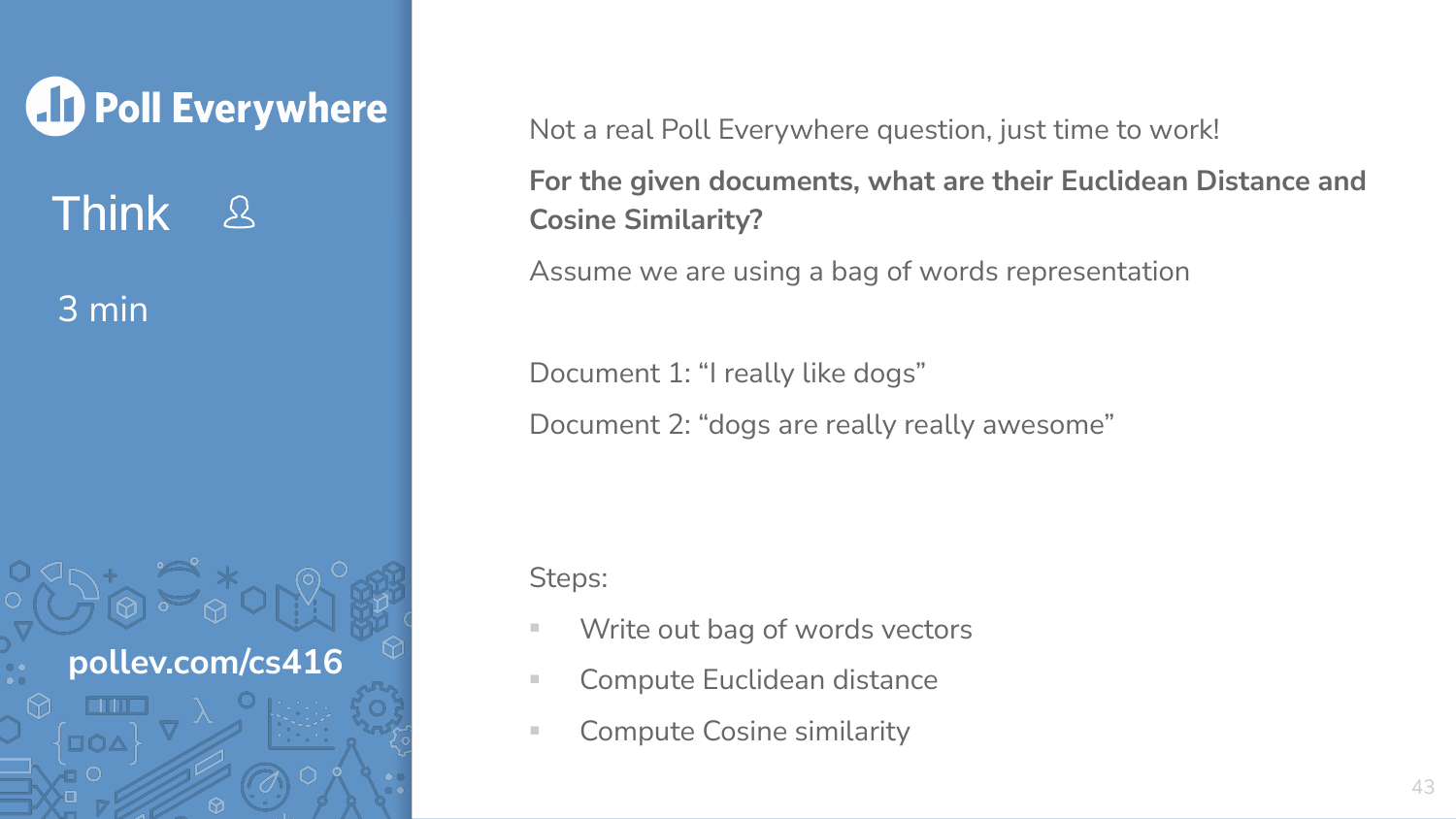

Not a real Poll Everywhere question, just time to work!
For the given documents, what are their Euclidean Distance and Cosine Similarity?
Assume we are using a bag of words representation

Document 1: “I really like dogs”
Document 2: “dogs are really really awesome”

Steps:
Write out bag of words vectors
Compute Euclidean distance
Compute Cosine similarity
# 3 min
43